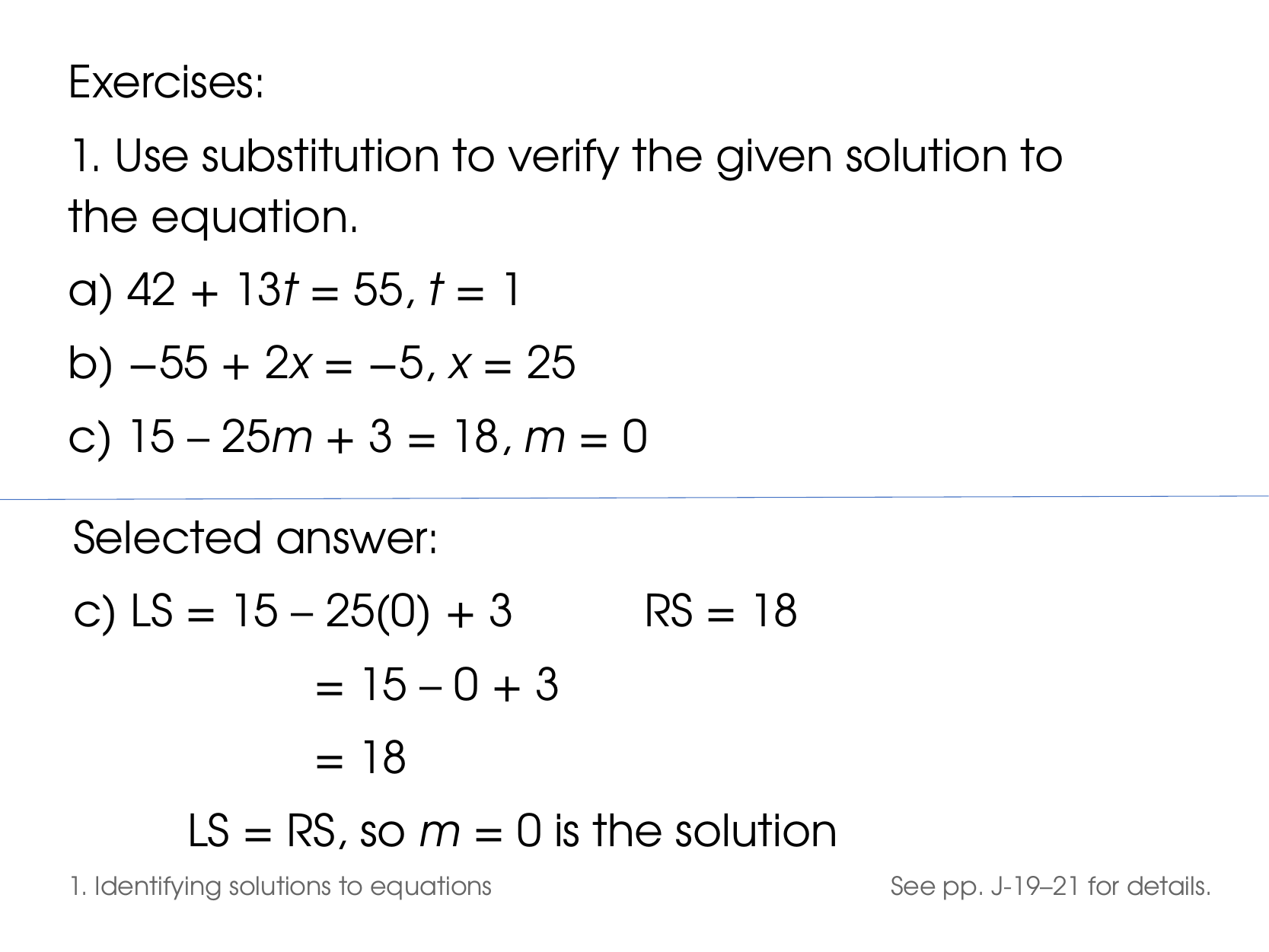

Exercises:
1. Use substitution to verify the given solution to
the equation.
a) 42 + 13t = 55, t = 1
b) −55 + 2x = −5, x = 25
c) 15 – 25m + 3 = 18, m = 0
Selected answer:
c) LS = 15 – 25(0) + 3		RS = 18
		 = 15 – 0 + 3
		 = 18
	LS = RS, so m = 0 is the solution
1. Identifying solutions to equations
See pp. J-19–21 for details.